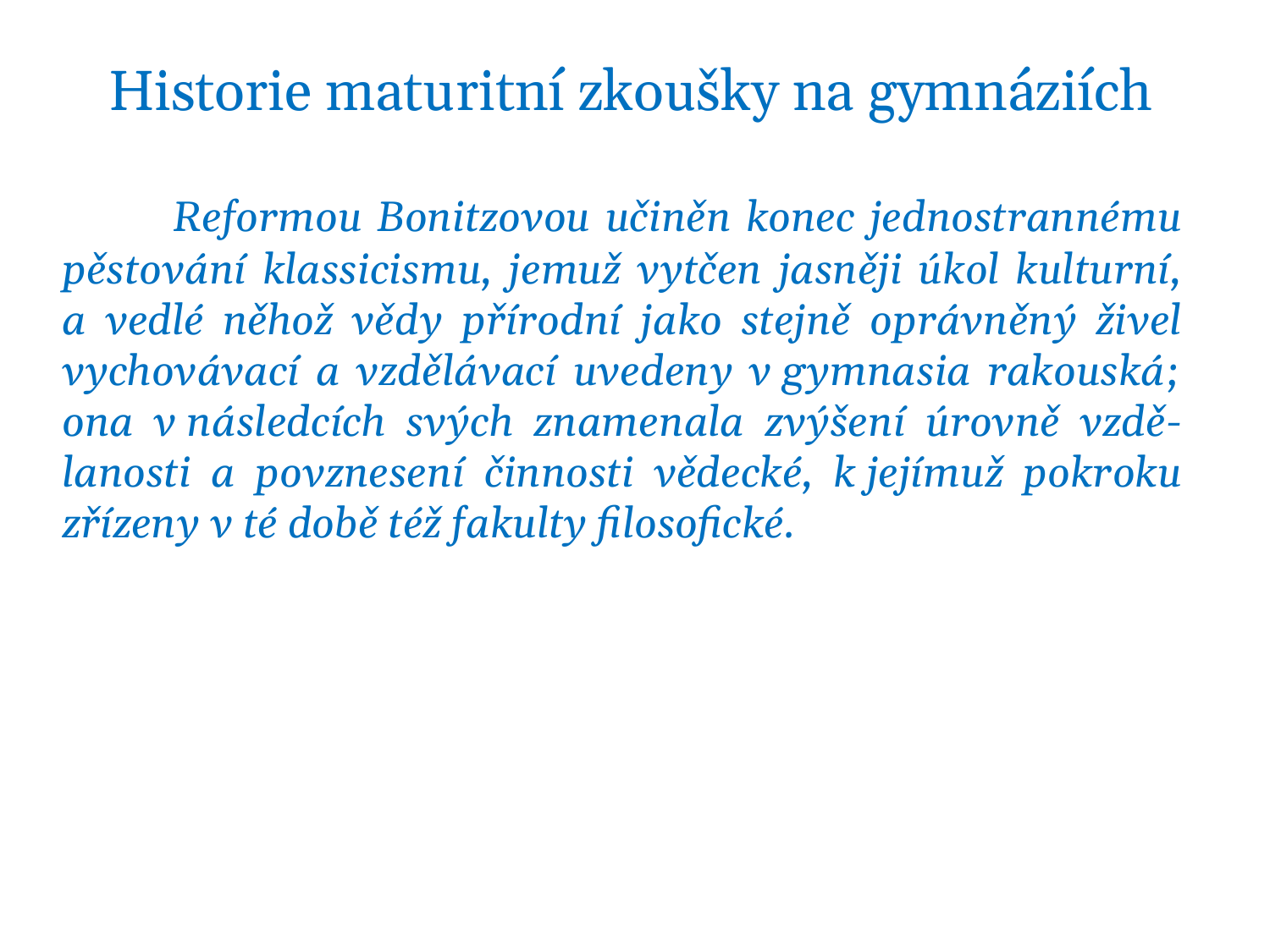

# Historie maturitní zkoušky na gymnáziích
       Reformou Bonitzovou učiněn konec jednostrannému pěstování klassicismu, jemuž vytčen jasněji úkol kulturní, a vedlé něhož vědy přírodní jako stejně oprávněný živel vychovávací a vzdělávací uvedeny v gymnasia rakouská; ona v následcích svých znamenala zvýšení úrovně vzdě- lanosti a povznesení činnosti vědecké, k jejímuž pokroku zřízeny v té době též fakulty filosofické.